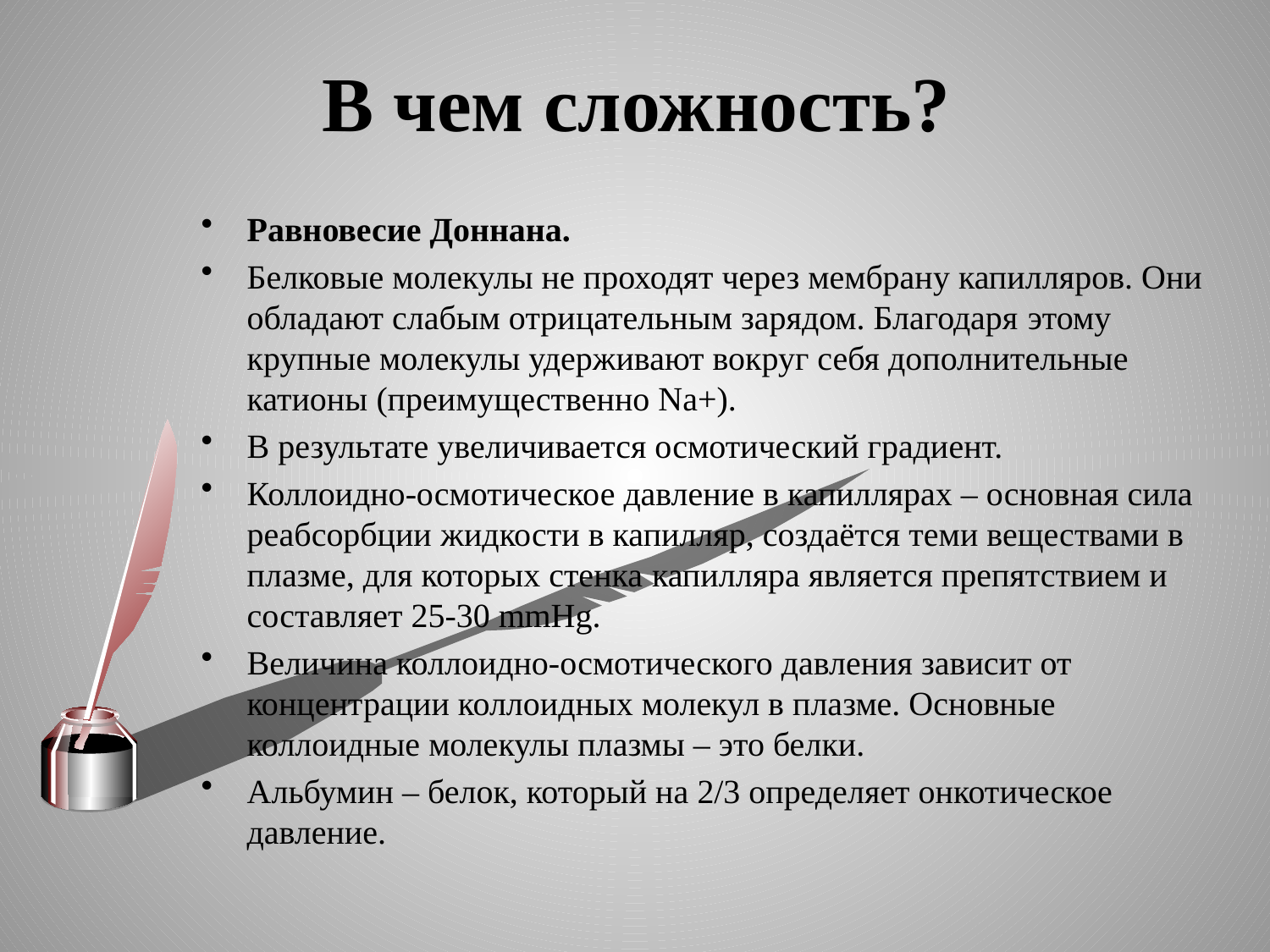

# В чем сложность?
Равновесие Доннана.
Белковые молекулы не проходят через мембрану капилляров. Они обладают слабым отрицательным зарядом. Благодаря этому крупные молекулы удерживают вокруг себя дополнительные катионы (преимущественно Na+).
В результате увеличивается осмотический градиент.
Коллоидно-осмотическое давление в капиллярах – основная сила реабсорбции жидкости в капилляр, создаётся теми веществами в плазме, для которых стенка капилляра является препятствием и составляет 25-30 mmHg.
Величина коллоидно-осмотического давления зависит от концентрации коллоидных молекул в плазме. Основные коллоидные молекулы плазмы – это белки.
Альбумин – белок, который на 2/3 определяет онкотическое давление.